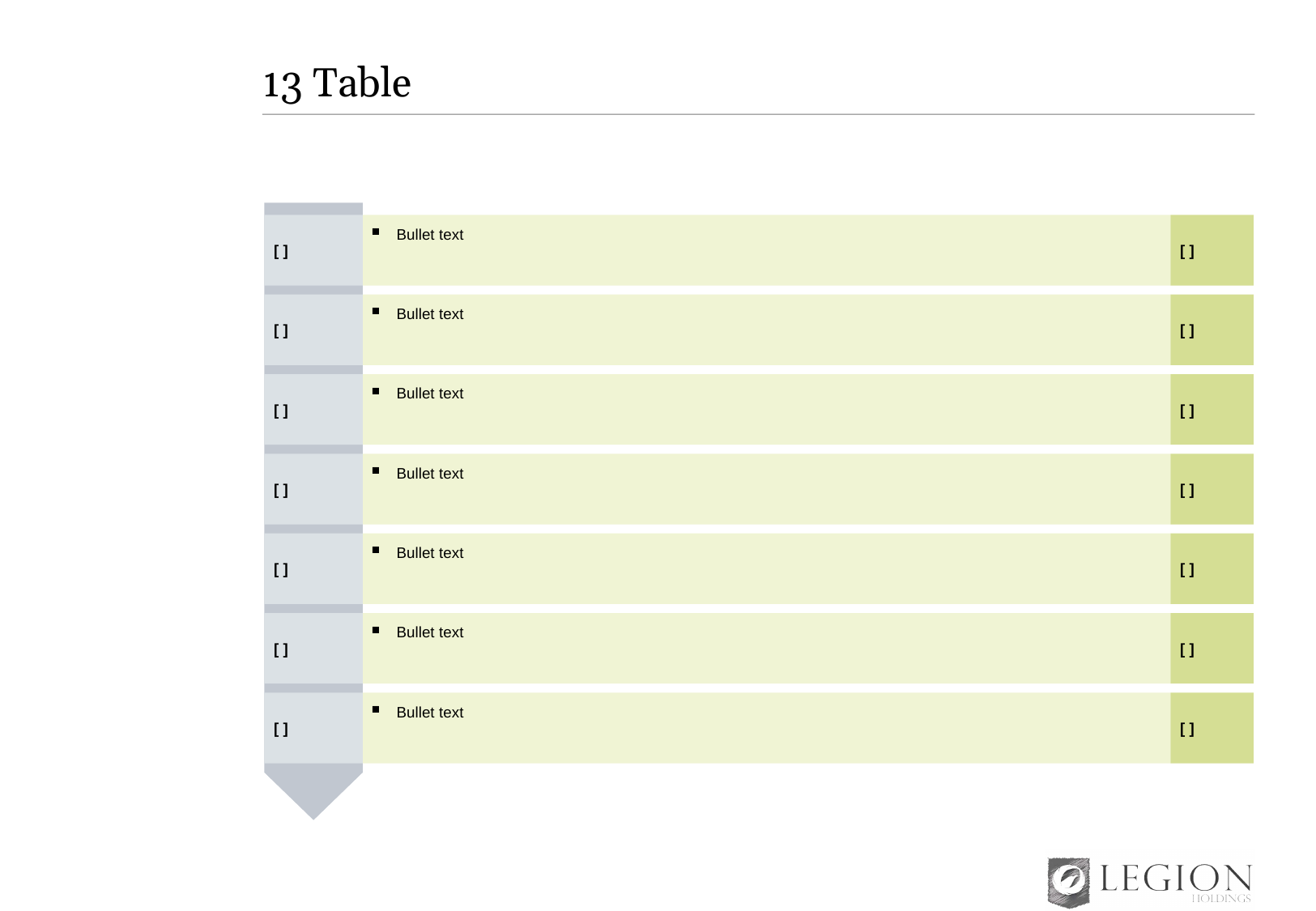

# 13 Table

[ ]
[ ]
Bullet text
[ ]
[ ]
Bullet text
[ ]
[ ]
Bullet text
[ ]
Bullet text
[ ]

[ ]
[ ]
Bullet text
[ ]
[ ]
Bullet text
[ ]
Bullet text
[ ]